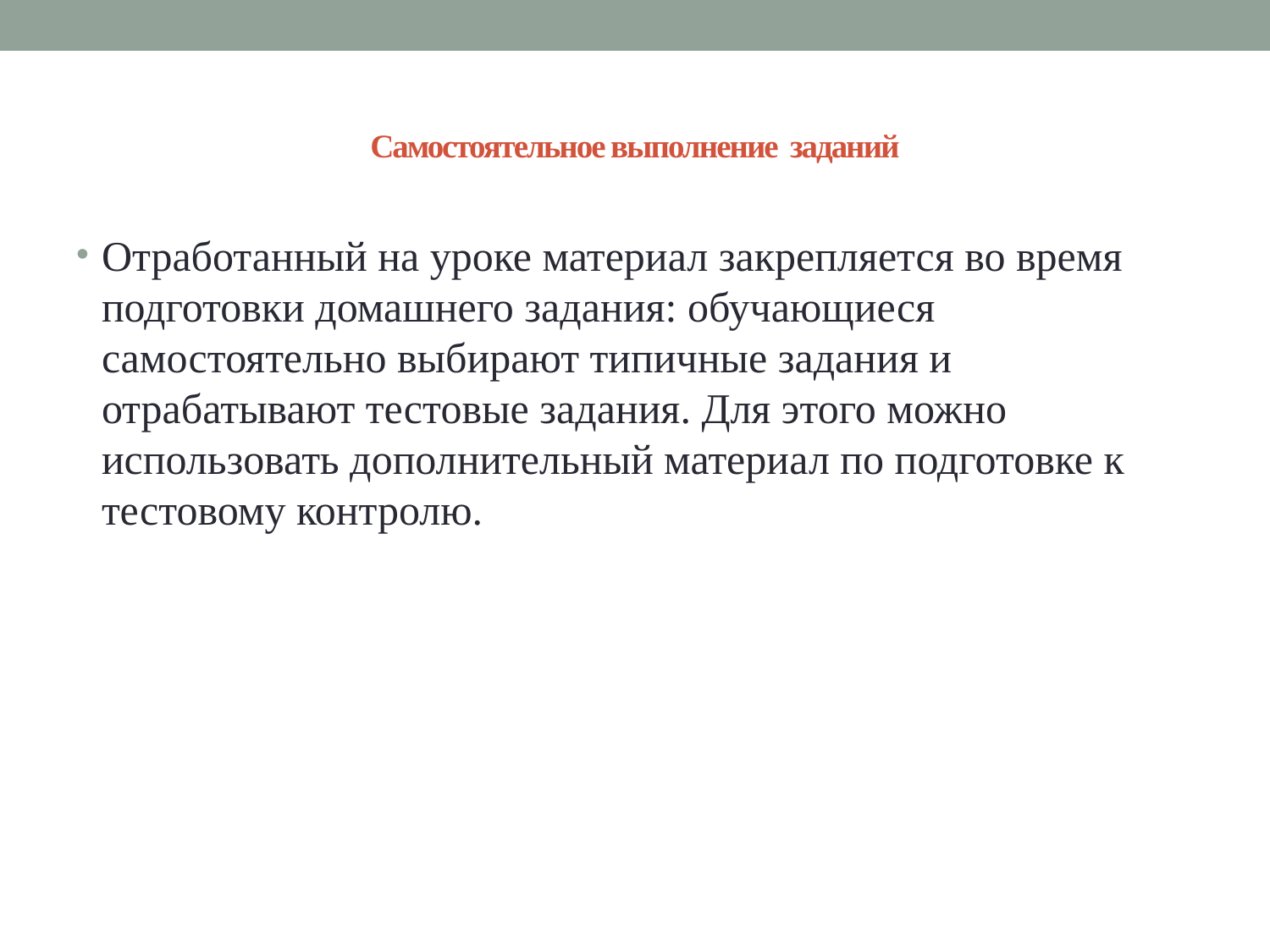

# Самостоятельное выполнение  заданий
Отработанный на уроке материал закрепляется во время подготовки домашнего задания: обучающиеся самостоятельно выбирают типичные задания и отрабатывают тестовые задания. Для этого можно использовать дополнительный материал по подготовке к тестовому контролю.